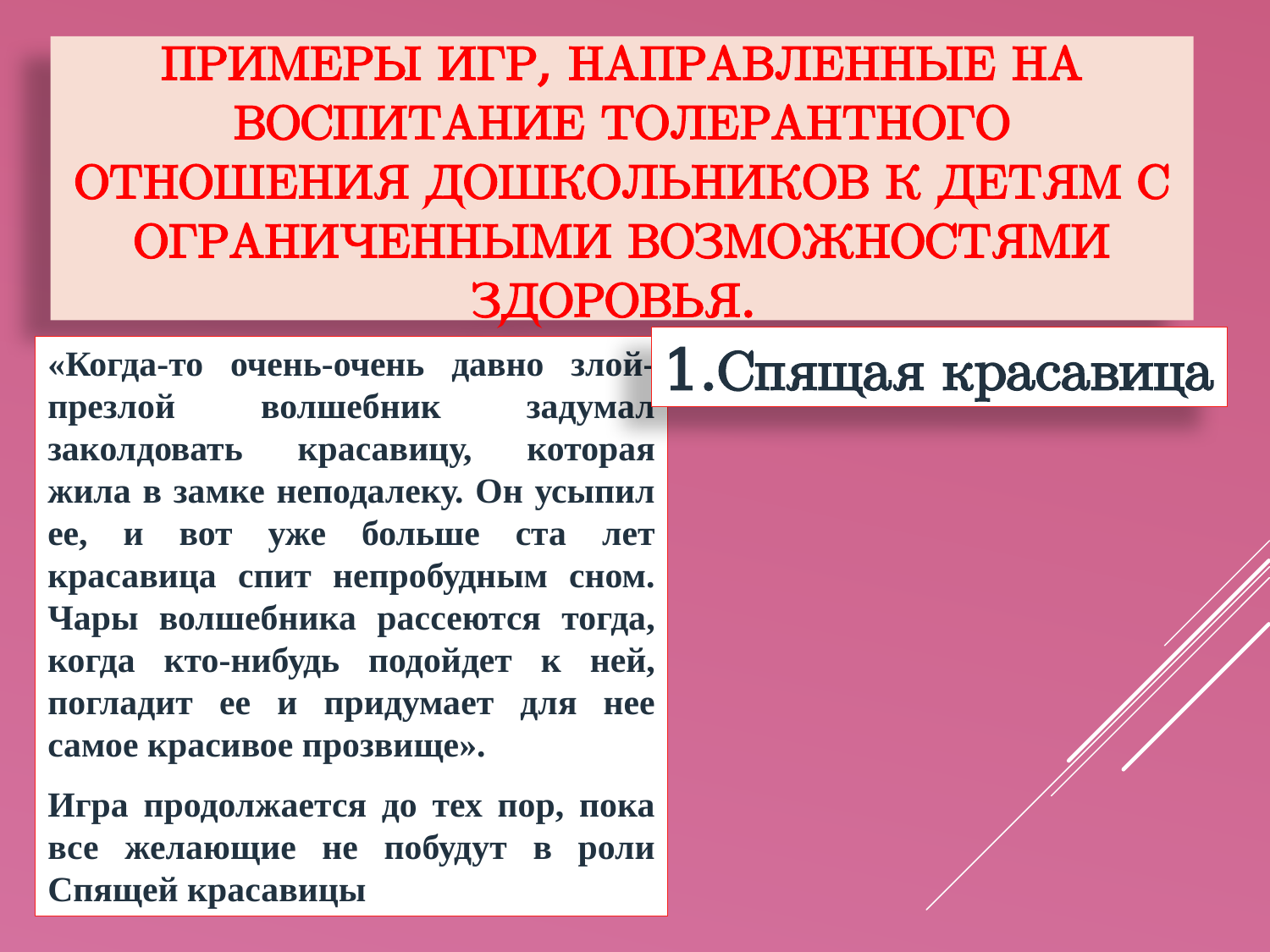

# Примеры игр, направленные на воспитание толерантного отношения дошкольников к детям с ограниченными возможностями здоровья.
1.Спящая красавица
                                 	«Когда-то очень-очень давно злой-презлой волшебник задумал заколдовать красавицу, которая жила в замке неподалеку. Он усыпил ее, и вот уже больше ста лет красавица спит непробудным сном. Чары волшебника рас­сеются тогда, когда кто-нибудь подойдет к ней, погладит ее и придумает для нее самое красивое прозвище».
Игра продолжается до тех пор, пока все желающие не побудут в роли Спящей красавицы